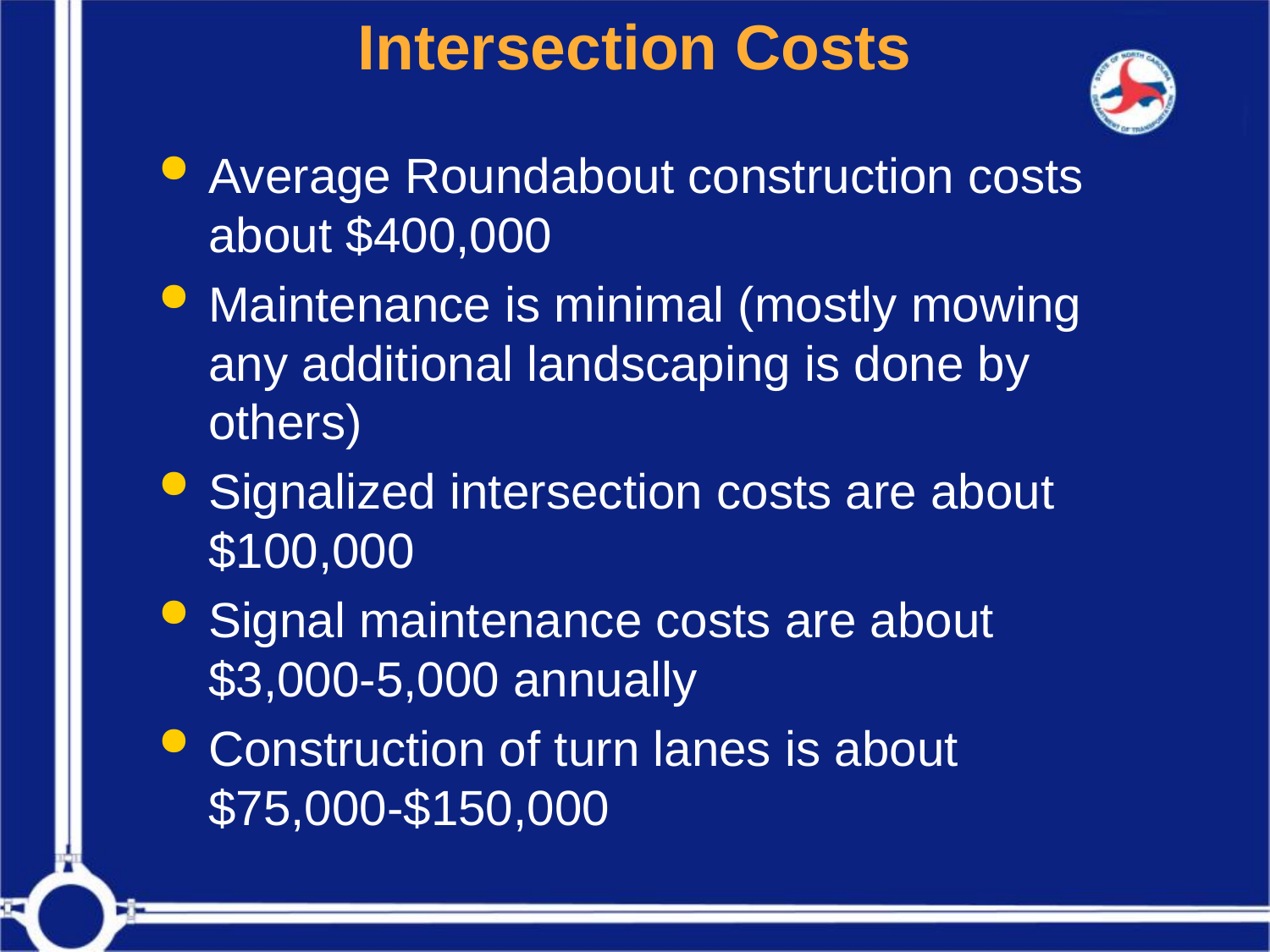

Intersection Costs
Average Roundabout construction costs about $400,000
Maintenance is minimal (mostly mowing any additional landscaping is done by others)
Signalized intersection costs are about $100,000
Signal maintenance costs are about
$3,000-5,000 annually
Construction of turn lanes is about $75,000-$150,000